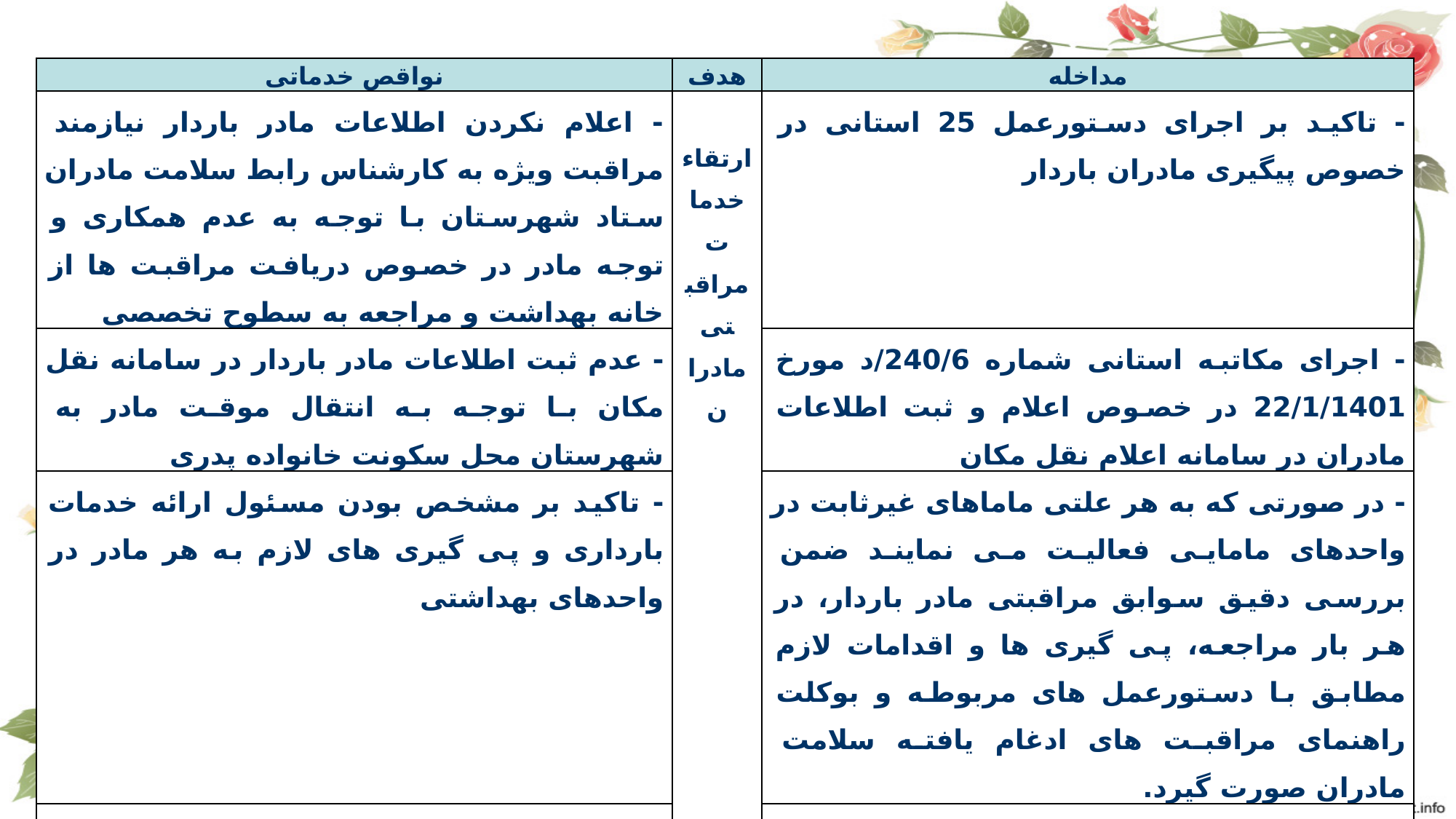

| نواقص خدماتی | هدف | مداخله |
| --- | --- | --- |
| - اعلام نکردن اطلاعات مادر باردار نیازمند مراقبت ویژه به کارشناس رابط سلامت مادران ستاد شهرستان با توجه به عدم همکاری و توجه مادر در خصوص دریافت مراقبت ها از خانه بهداشت و مراجعه به سطوح تخصصی | ارتقاء خدمات مراقبتی مادران | - تاکید بر اجرای دستورعمل 25 استانی در خصوص پیگیری مادران باردار |
| - عدم ثبت اطلاعات مادر باردار در سامانه نقل مکان با توجه به انتقال موقت مادر به شهرستان محل سکونت خانواده پدری |  | - اجرای مکاتبه استانی شماره 240/6/د مورخ 22/1/1401 در خصوص اعلام و ثبت اطلاعات مادران در سامانه اعلام نقل مکان |
| - تاکید بر مشخص بودن مسئول ارائه خدمات بارداری و پی گیری های لازم به هر مادر در واحدهای بهداشتی |  | - در صورتی که به هر علتی ماماهای غیرثابت در واحدهای مامایی فعالیت می نمایند ضمن بررسی دقیق سوابق مراقبتی مادر باردار، در هر بار مراجعه، پی گیری ها و اقدامات لازم مطابق با دستورعمل های مربوطه و بوکلت راهنمای مراقبت های ادغام یافته سلامت مادران صورت گیرد. |
| - مراقبت همزمان مادر باردار توسط مراقب ماما و مراقب سلامت |  | - نیاز به تاکید بر تغییر روند ارائه خدمات و تعیین متولی مراقبت مادر باردار توسط ستاد شبکه با توجه به تبدیل خانه بهداشت به پایگاه سلامت |